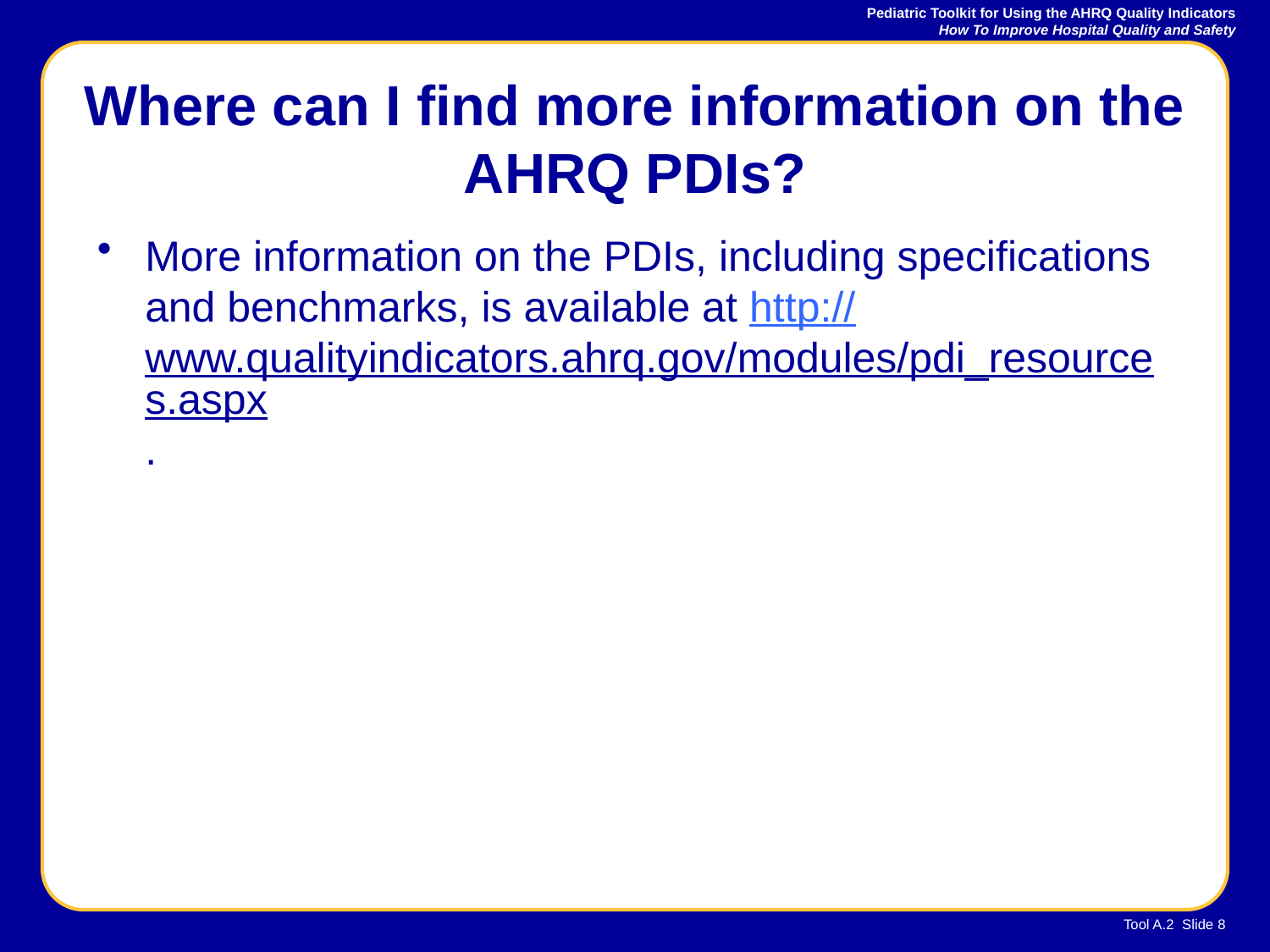

# Where can I find more information on the AHRQ PDIs?
More information on the PDIs, including specifications and benchmarks, is available at http://www.qualityindicators.ahrq.gov/modules/pdi_resources.aspx.